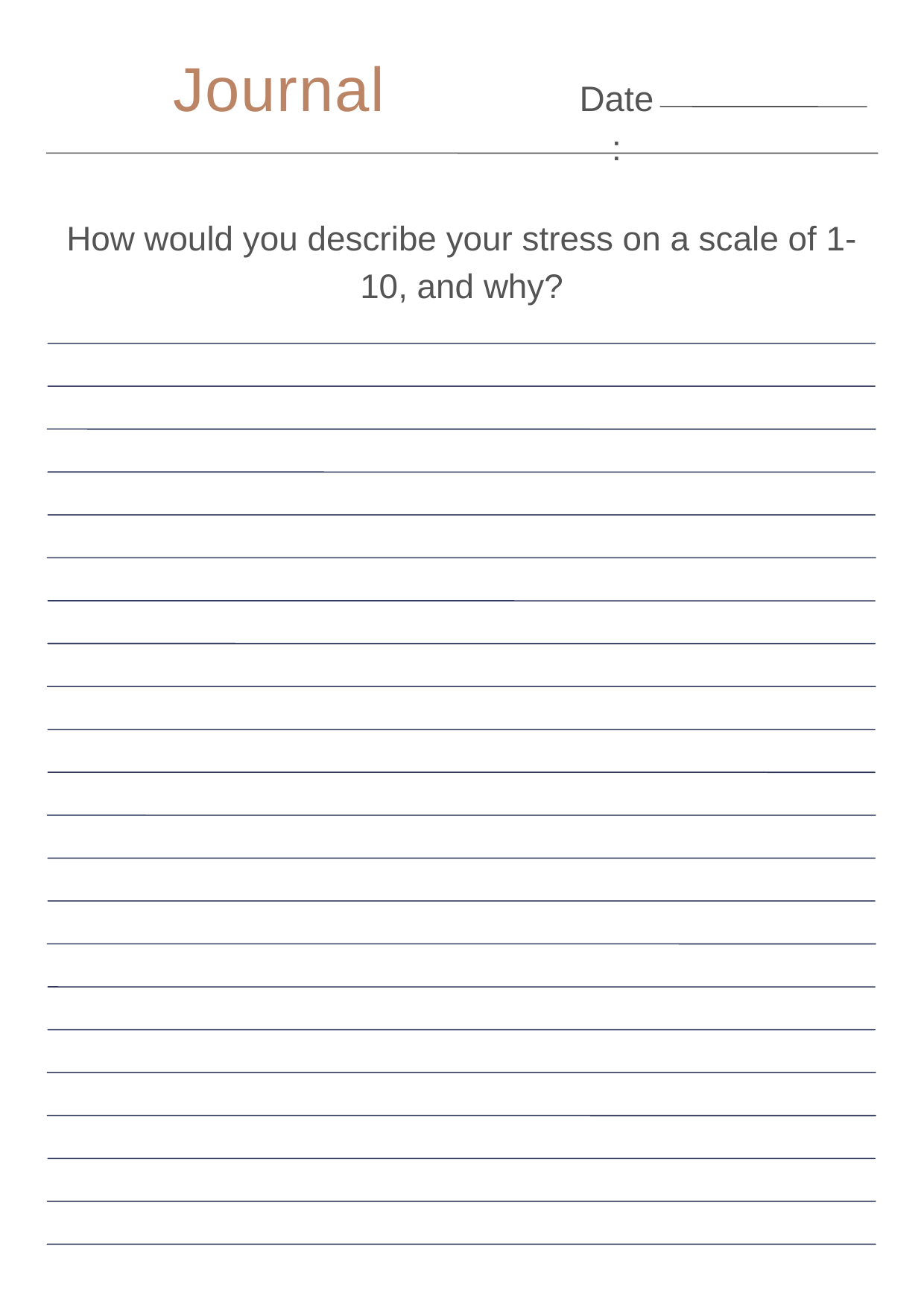

Journal
Date:

How would you describe your stress on a scale of 1-10, and why?